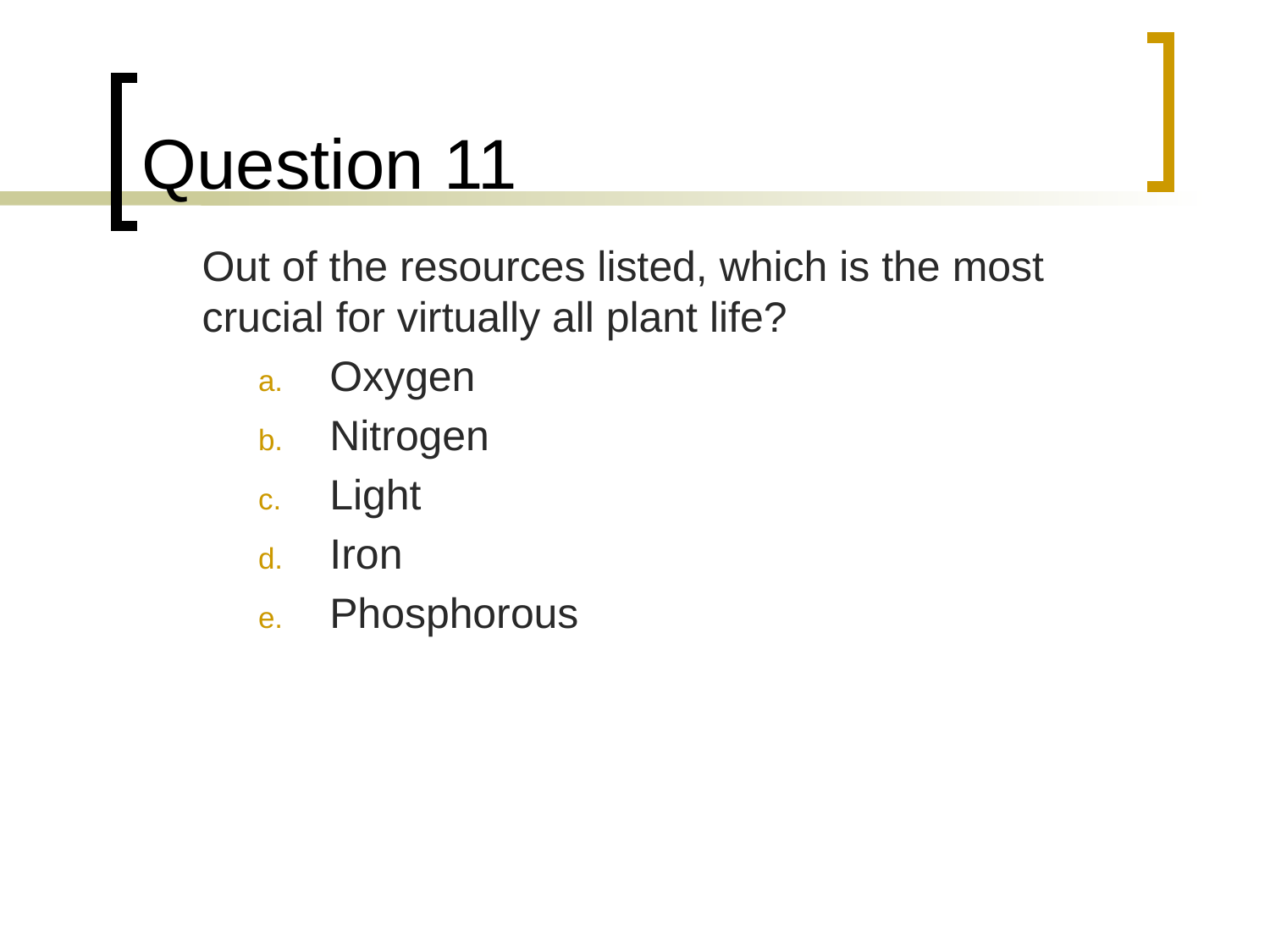

# Question 11
	Out of the resources listed, which is the most crucial for virtually all plant life?
Oxygen
Nitrogen
Light
Iron
Phosphorous